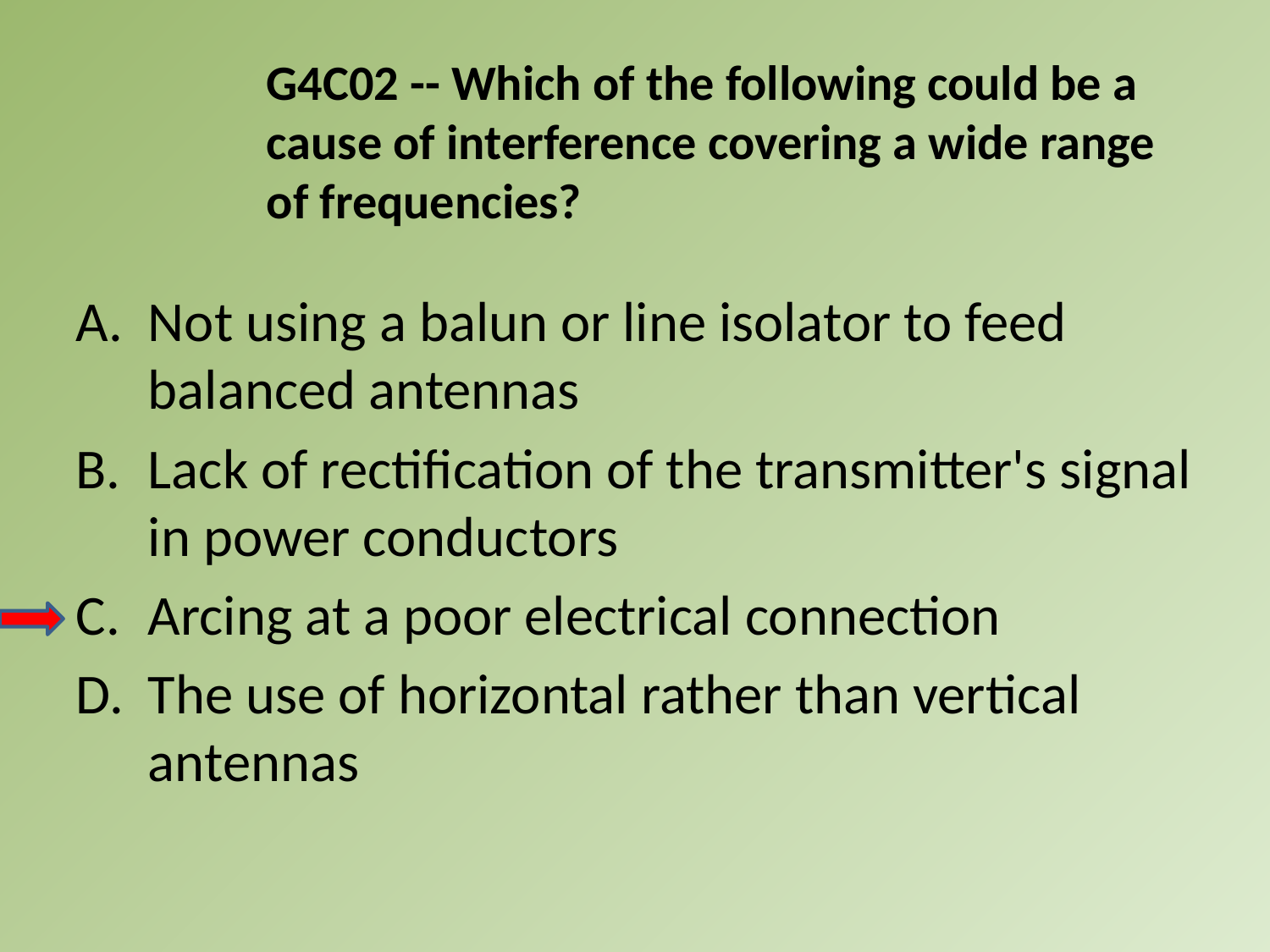

G4C02 -- Which of the following could be a cause of interference covering a wide range of frequencies?
A.	Not using a balun or line isolator to feed balanced antennas
B.	Lack of rectification of the transmitter's signal in power conductors
C.	Arcing at a poor electrical connection
D.	The use of horizontal rather than vertical antennas